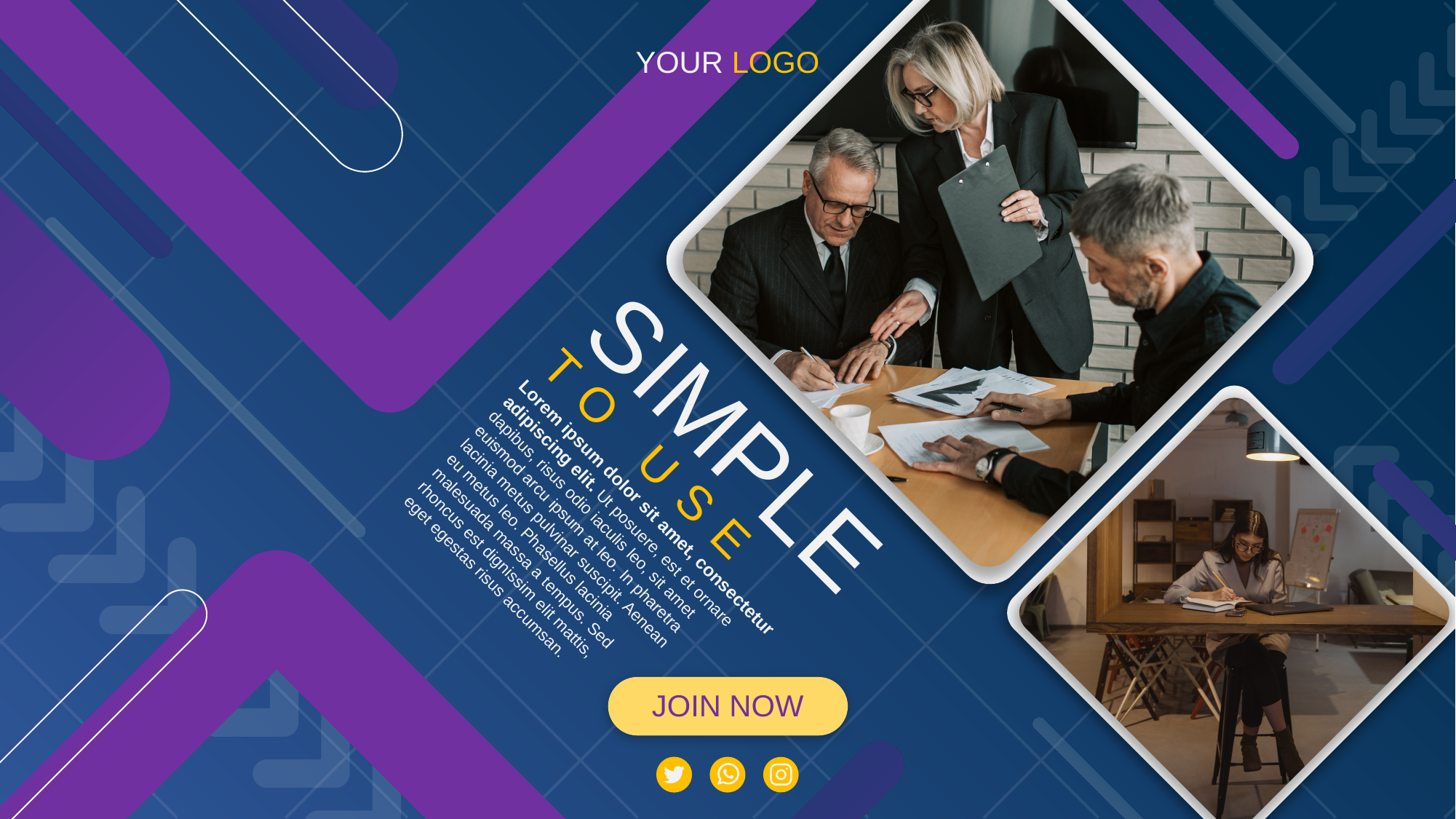

YOUR LOGO

SIMPLE
TO USE

Lorem ipsum dolor sit amet, consectetur adipiscing elit. Ut posuere, est et ornare
dapibus, risus odio iaculis leo, sit amet
euismod arcu ipsum at leo. In pharetra
lacinia metus pulvinar suscipit. Aenean
eu metus leo. Phasellus lacinia
malesuada massa a tempus. Sed
rhoncus est dignissim elit mattis,
eget egestas risus accumsan.

JOIN NOW